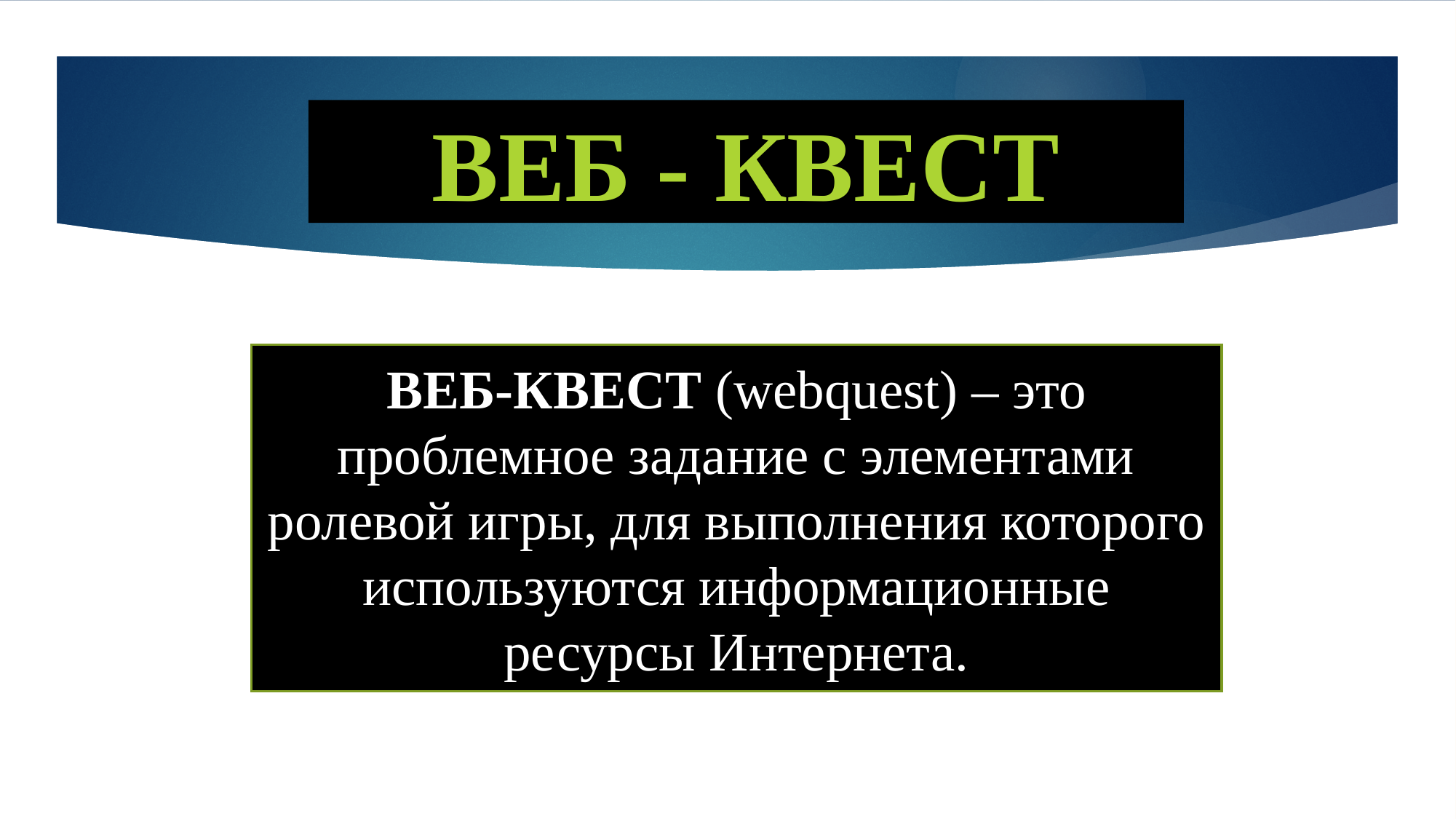

# ВЕБ - КВЕСТ
ВЕБ-КВЕСТ (webquest) – это проблемное задание с элементами ролевой игры, для выполнения которого используются информационные ресурсы Интернета.